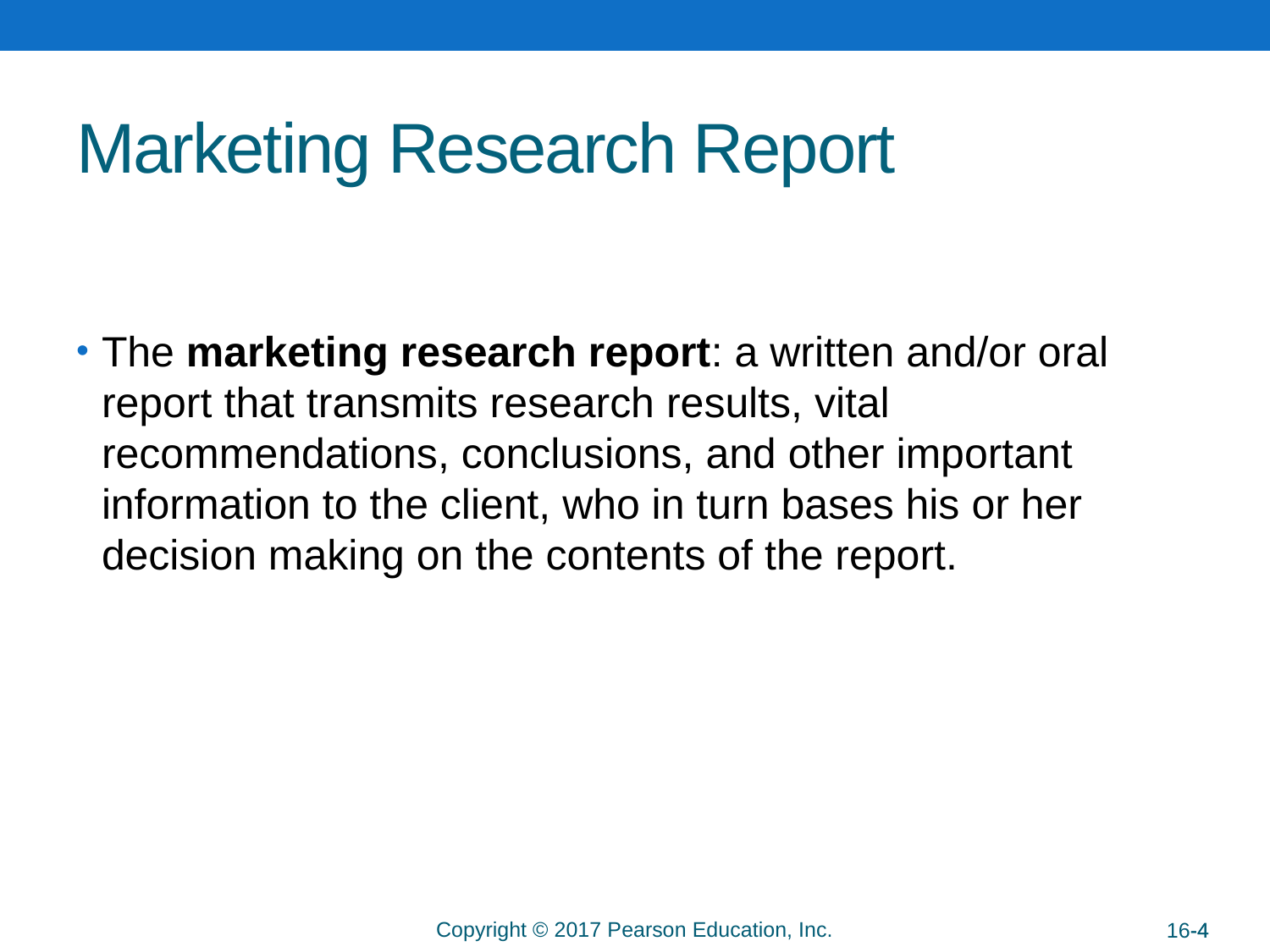

# Marketing Research Report
The marketing research report: a written and/or oral report that transmits research results, vital recommendations, conclusions, and other important information to the client, who in turn bases his or her decision making on the contents of the report.